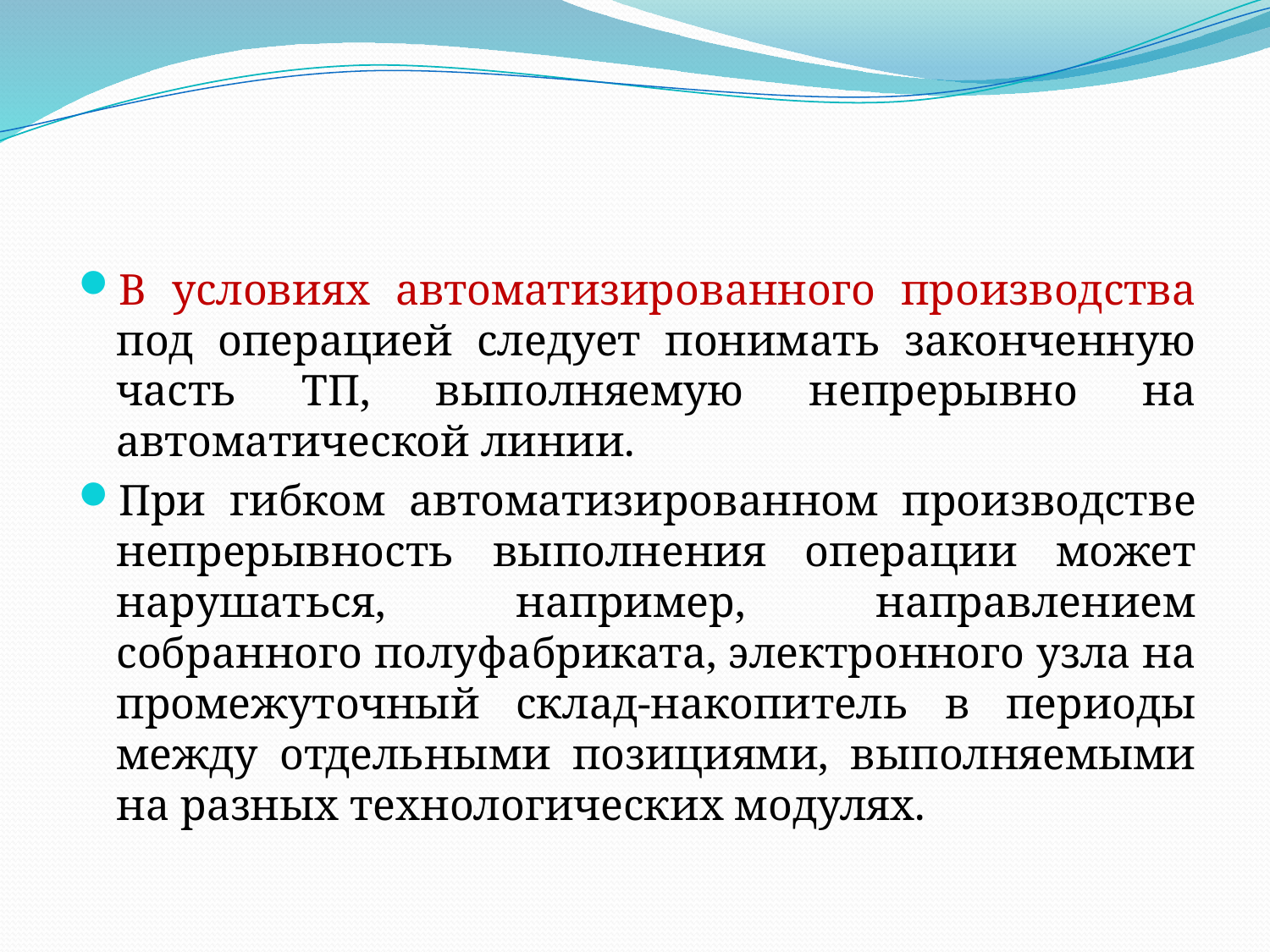

В условиях автоматизированного производства под операцией следует понимать законченную часть ТП, выполняемую непрерывно на автоматической линии.
При гибком автоматизированном производстве непрерывность выполнения операции может нарушаться, например, направлением собранного полуфабриката, электронного узла на промежуточный склад-накопитель в периоды между отдельными позициями, выполняемыми на разных технологических модулях.